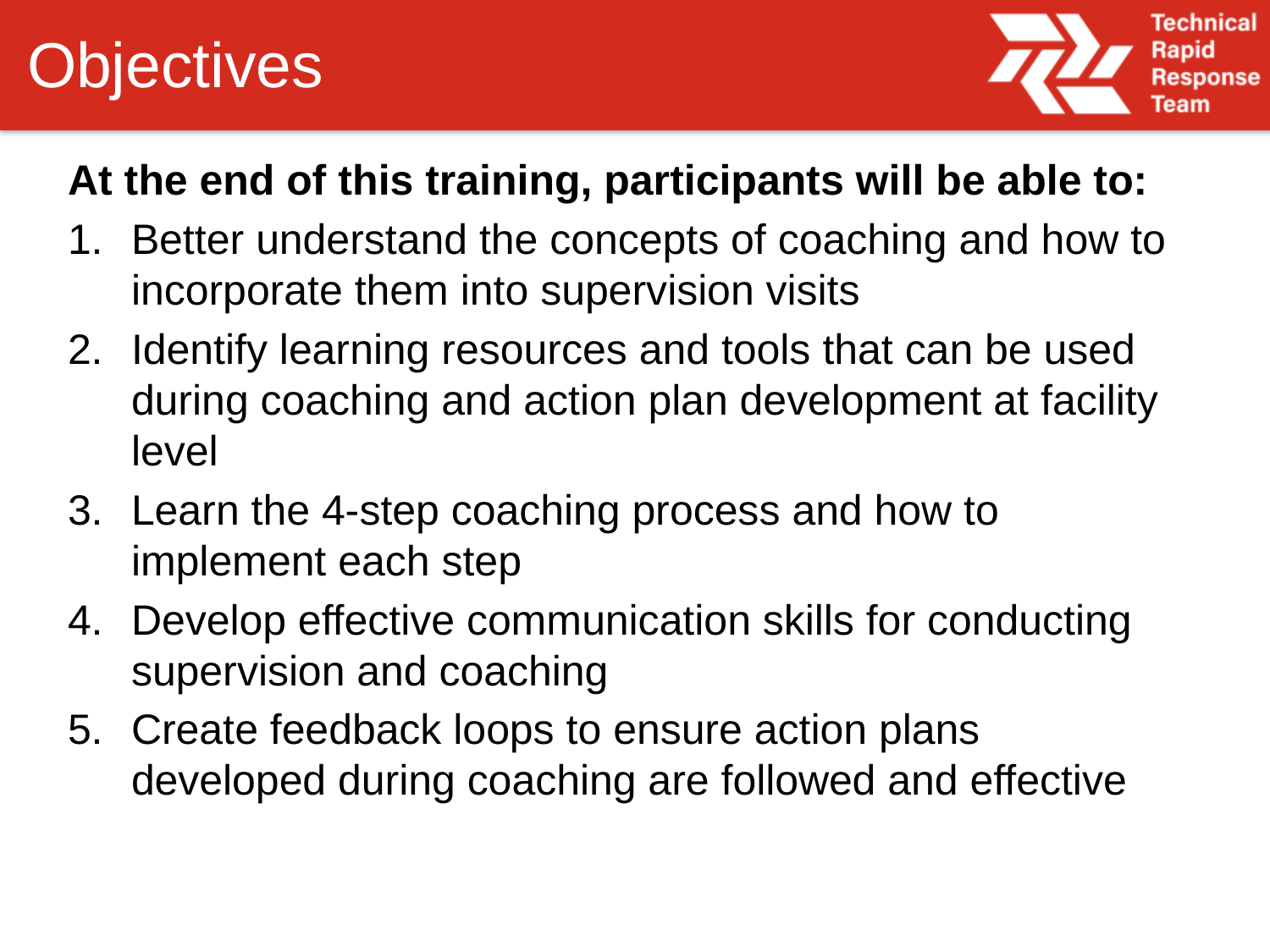

# Objectives
At the end of this training, participants will be able to:
Better understand the concepts of coaching and how to incorporate them into supervision visits
Identify learning resources and tools that can be used during coaching and action plan development at facility level
Learn the 4-step coaching process and how to implement each step
Develop effective communication skills for conducting supervision and coaching
Create feedback loops to ensure action plans developed during coaching are followed and effective